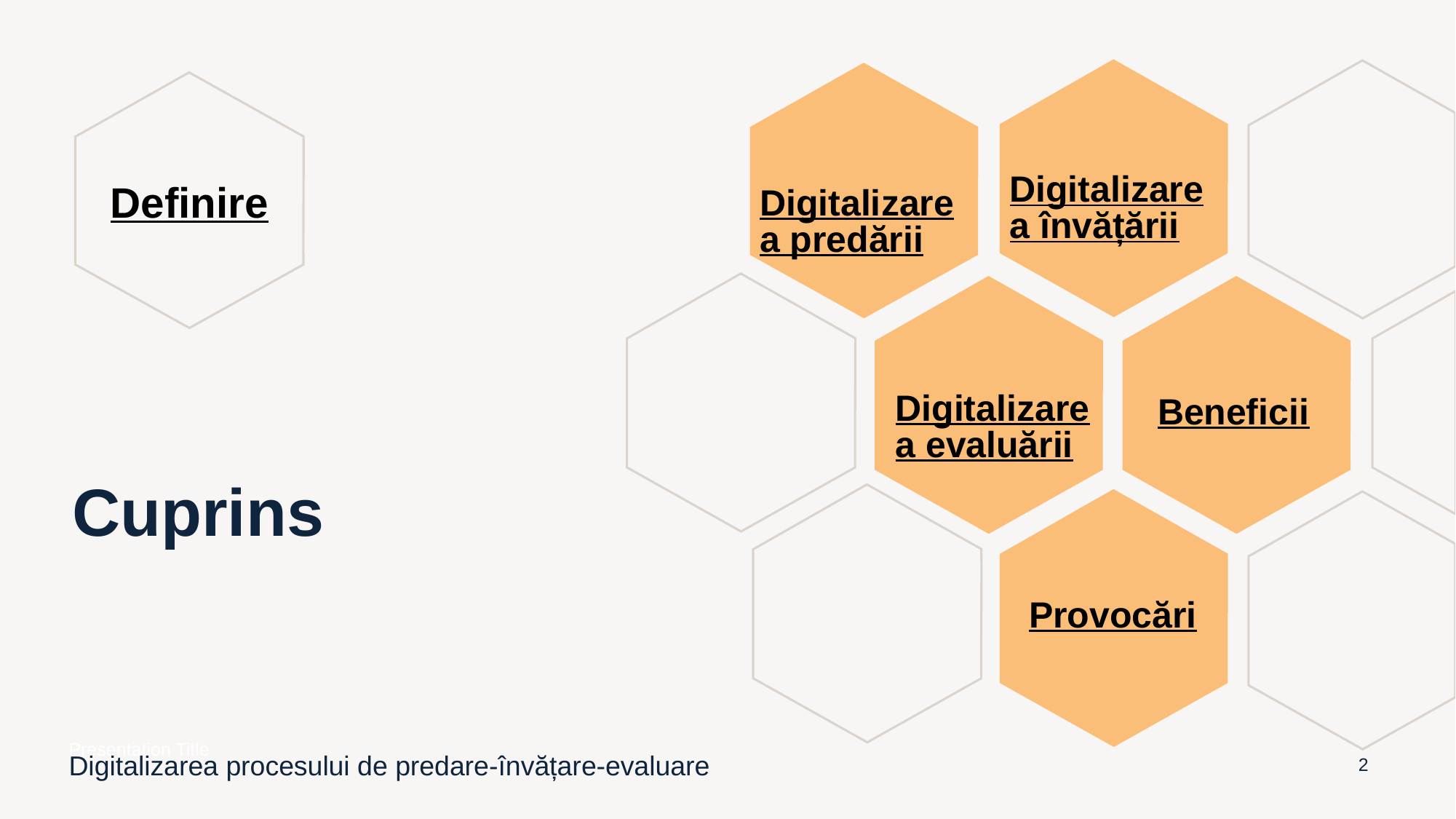

Digitalizarea învățării
Definire
Digitalizarea predării
Digitalizarea evaluării
Beneficii
# Cuprins
Provocări
Presentation Title
Digitalizarea procesului de predare-învățare-evaluare
2